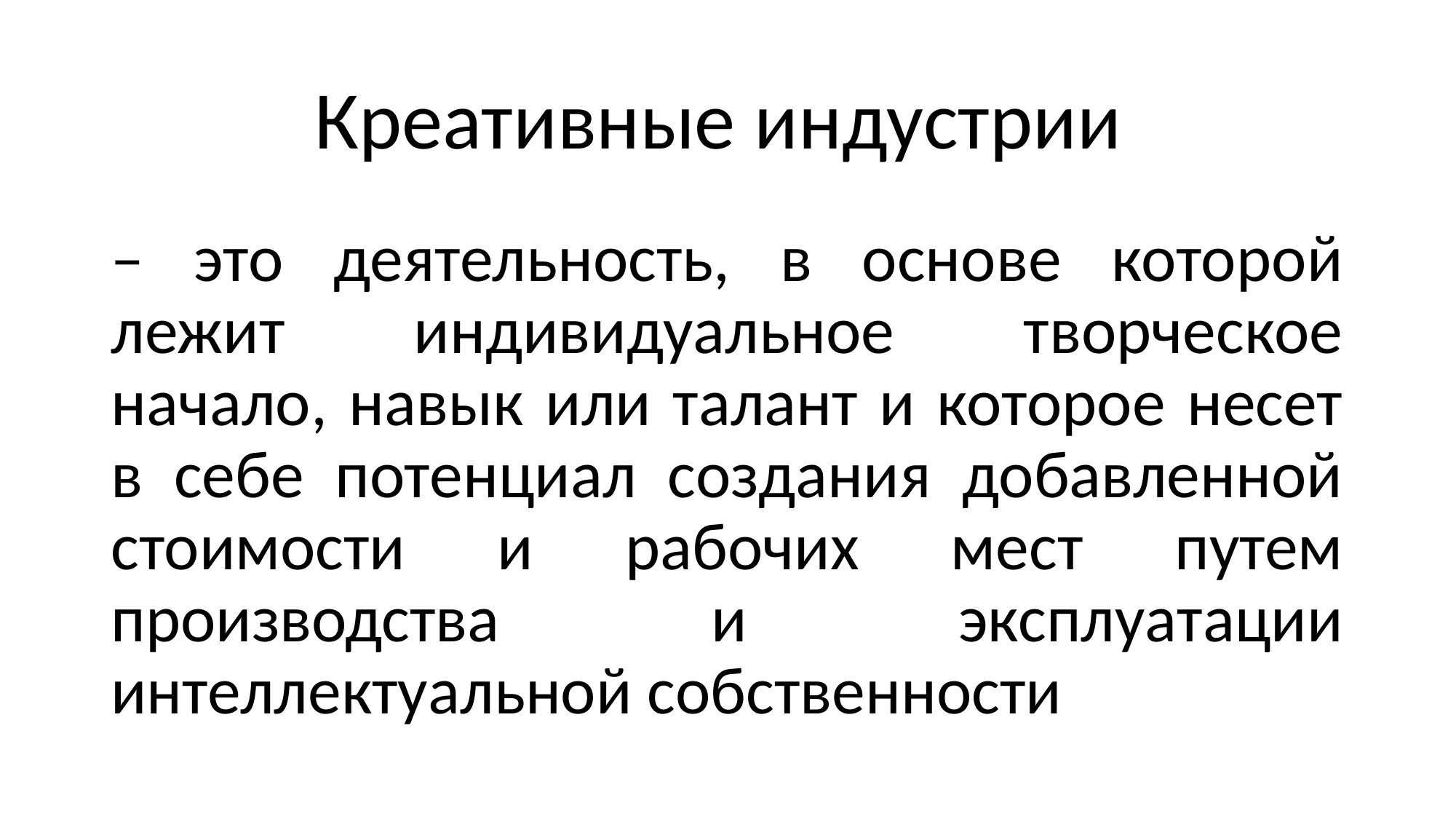

# Креативные индустрии
– это деятельность, в основе которой лежит индивидуальное творческое начало, навык или талант и которое несет в себе потенциал создания добавленной стоимости и рабочих мест путем производства и эксплуатации интеллектуальной собственности